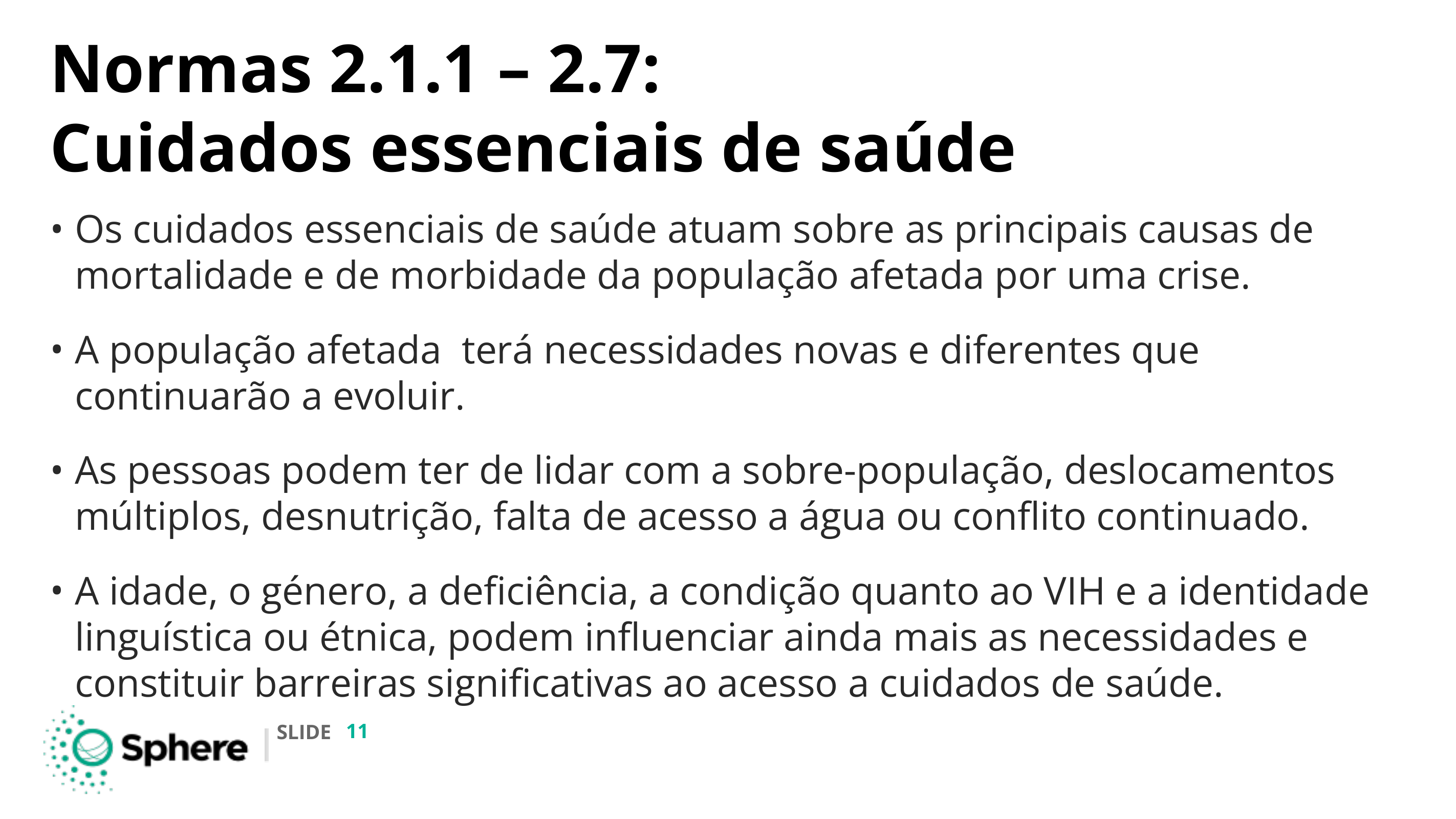

# Normas 2.1.1 – 2.7:
Cuidados essenciais de saúde
Os cuidados essenciais de saúde atuam sobre as principais causas de mortalidade e de morbidade da população afetada por uma crise.
A população afetada  terá necessidades novas e diferentes que continuarão a evoluir.
As pessoas podem ter de lidar com a sobre-população, deslocamentos múltiplos, desnutrição, falta de acesso a água ou conflito continuado.
A idade, o género, a deficiência, a condição quanto ao VIH e a identidade linguística ou étnica, podem influenciar ainda mais as necessidades e constituir barreiras significativas ao acesso a cuidados de saúde.
11